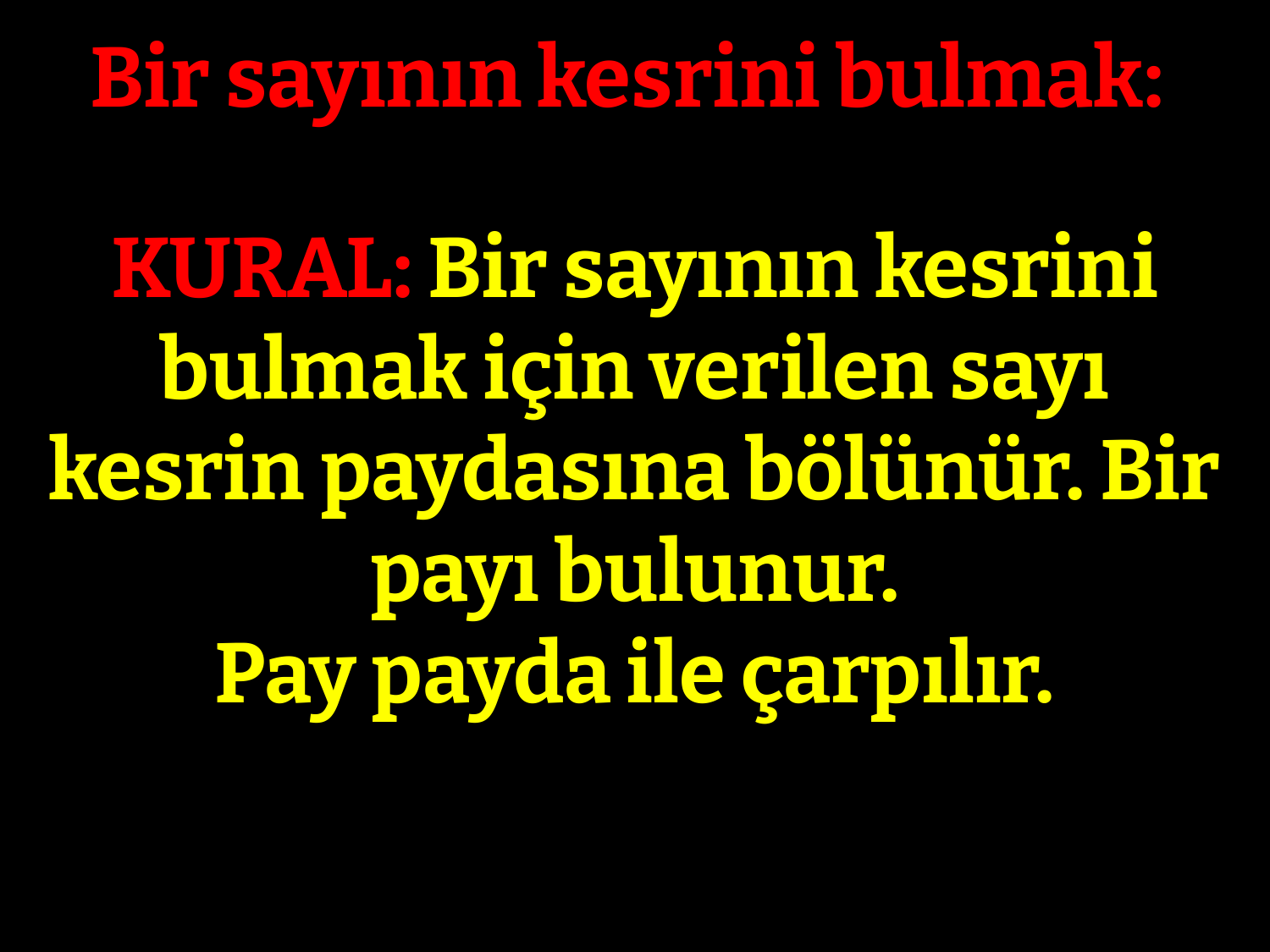

Bir sayının kesrini bulmak:
KURAL: Bir sayının kesrini bulmak için verilen sayı kesrin paydasına bölünür. Bir payı bulunur.
Pay payda ile çarpılır.
#